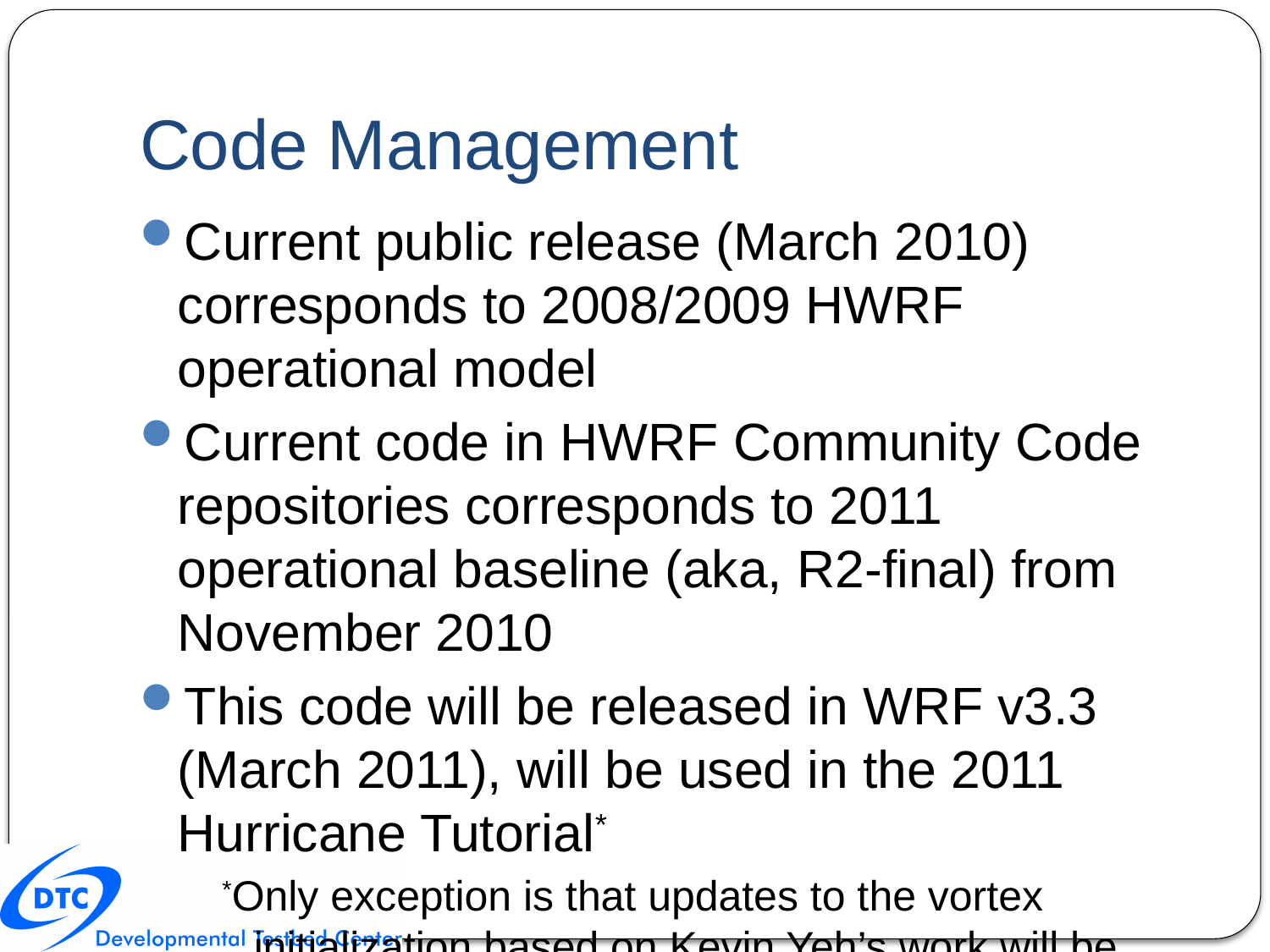

# Code Management
Current public release (March 2010) corresponds to 2008/2009 HWRF operational model
Current code in HWRF Community Code repositories corresponds to 2011 operational baseline (aka, R2-final) from November 2010
This code will be released in WRF v3.3 (March 2011), will be used in the 2011 Hurricane Tutorial*
*Only exception is that updates to the vortex initialization based on Kevin Yeh’s work will be added to vortex initialization code